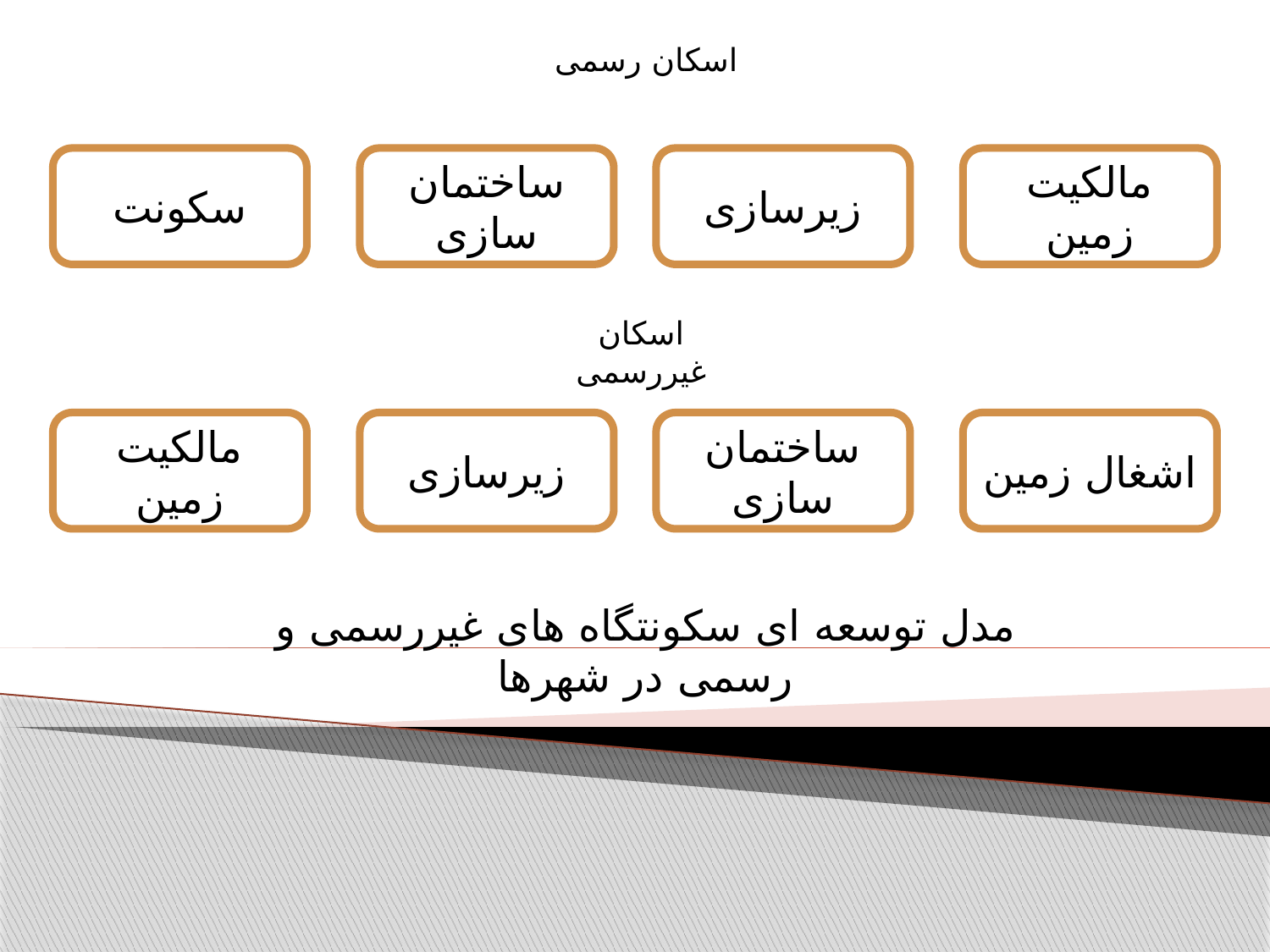

اسکان رسمی
سکونت
ساختمان سازی
زیرسازی
مالکیت زمین
اسکان غیررسمی
مالکیت زمین
زیرسازی
ساختمان سازی
اشغال زمین
مدل توسعه ای سکونتگاه های غیررسمی و رسمی در شهرها